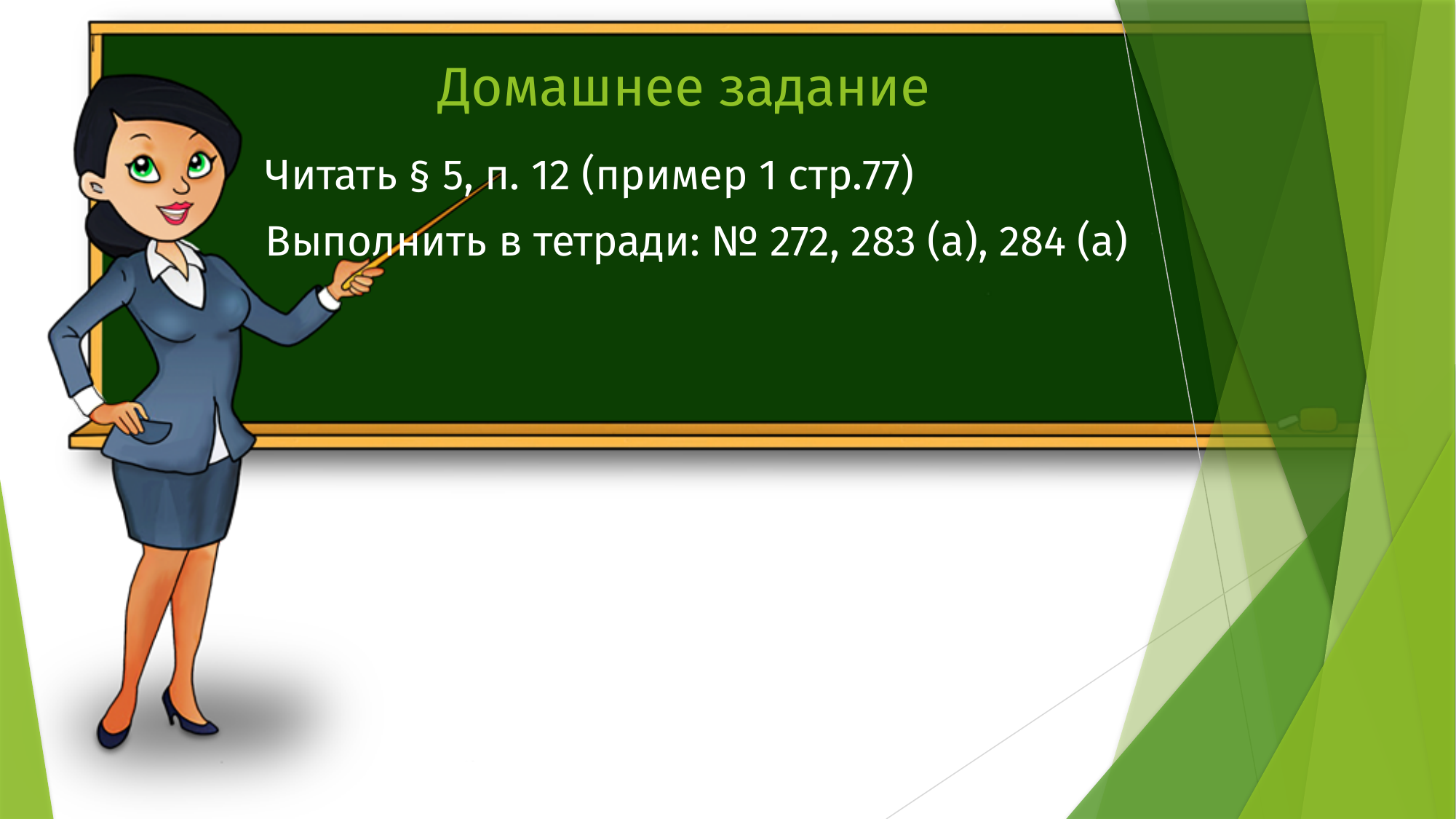

# Домашнее задание
Читать § 5, п. 12 (пример 1 стр.77)
Выполнить в тетради: № 272, 283 (а), 284 (а)